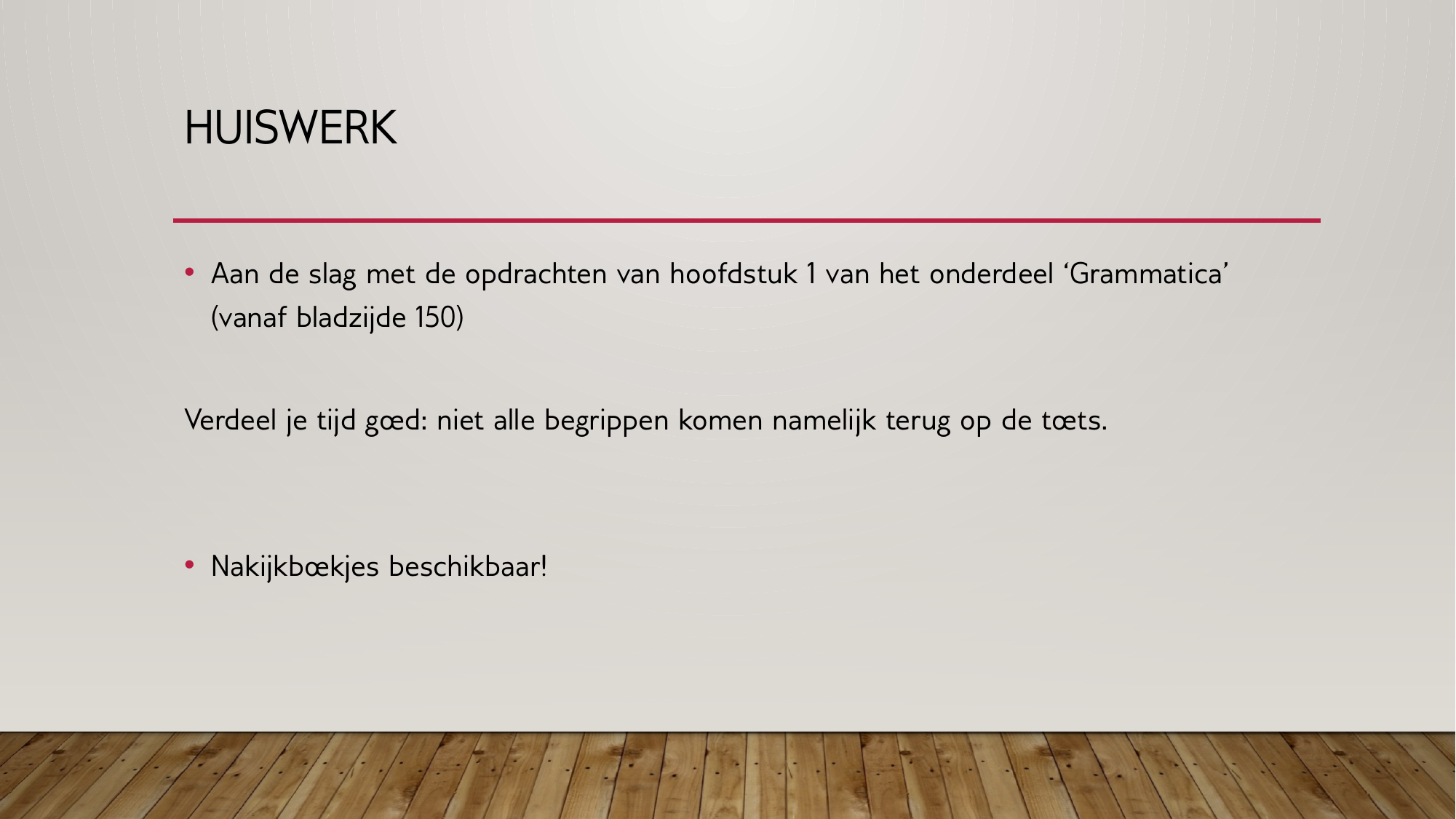

# Huiswerk
Aan de slag met de opdrachten van hoofdstuk 1 van het onderdeel ‘Grammatica’ (vanaf bladzijde 150)
Verdeel je tijd goed: niet alle begrippen komen namelijk terug op de toets.
Nakijkboekjes beschikbaar!